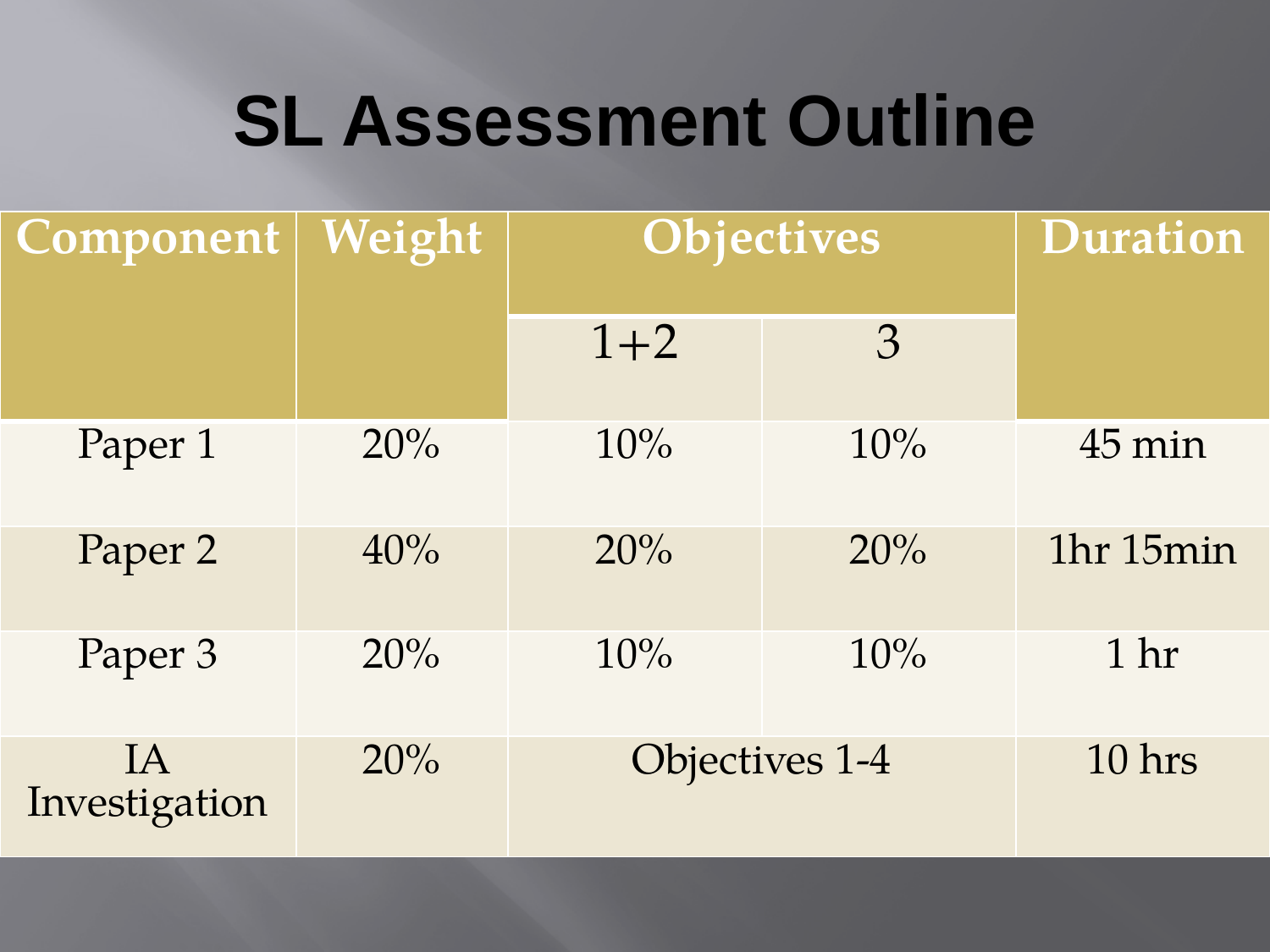

# SL Assessment Outline
| Component | Weight | Objectives |  | Duration |
| --- | --- | --- | --- | --- |
|  |  | 1+2 | 3 |  |
| Paper 1 | 20% | 10% | 10% | 45 min |
| Paper 2 | 40% | 20% | 20% | 1hr 15min |
| Paper 3 | 20% | 10% | 10% | 1 hr |
| IA Investigation | 20% | Objectives 1-4 |  | 10 hrs |